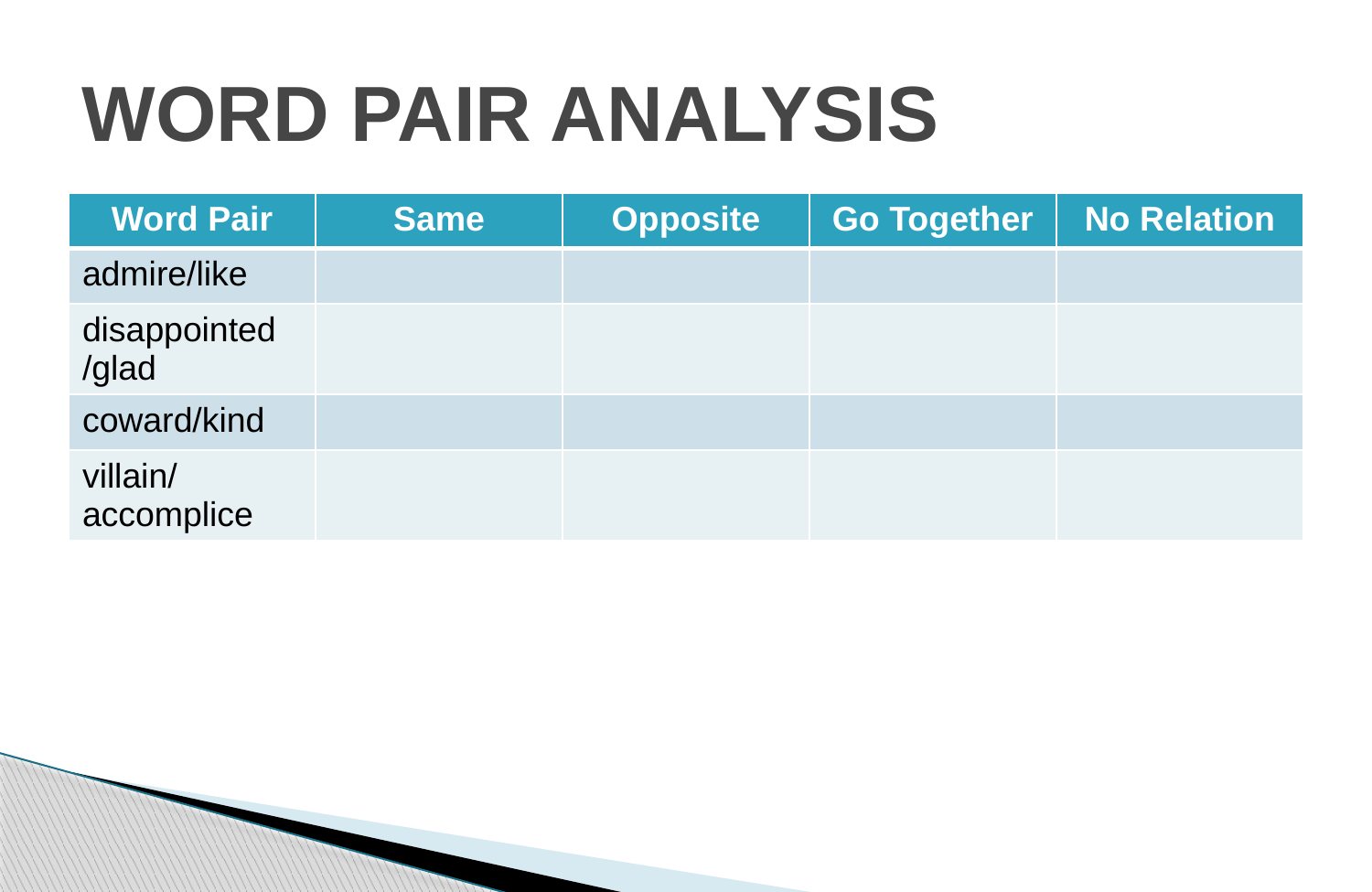

# WORD PAIR ANALYSIS
| Word Pair | Same | Opposite | Go Together | No Relation |
| --- | --- | --- | --- | --- |
| admire/like |  |  |  |  |
| disappointed /glad |  |  |  |  |
| coward/kind |  |  |  |  |
| villain/ accomplice |  |  |  |  |